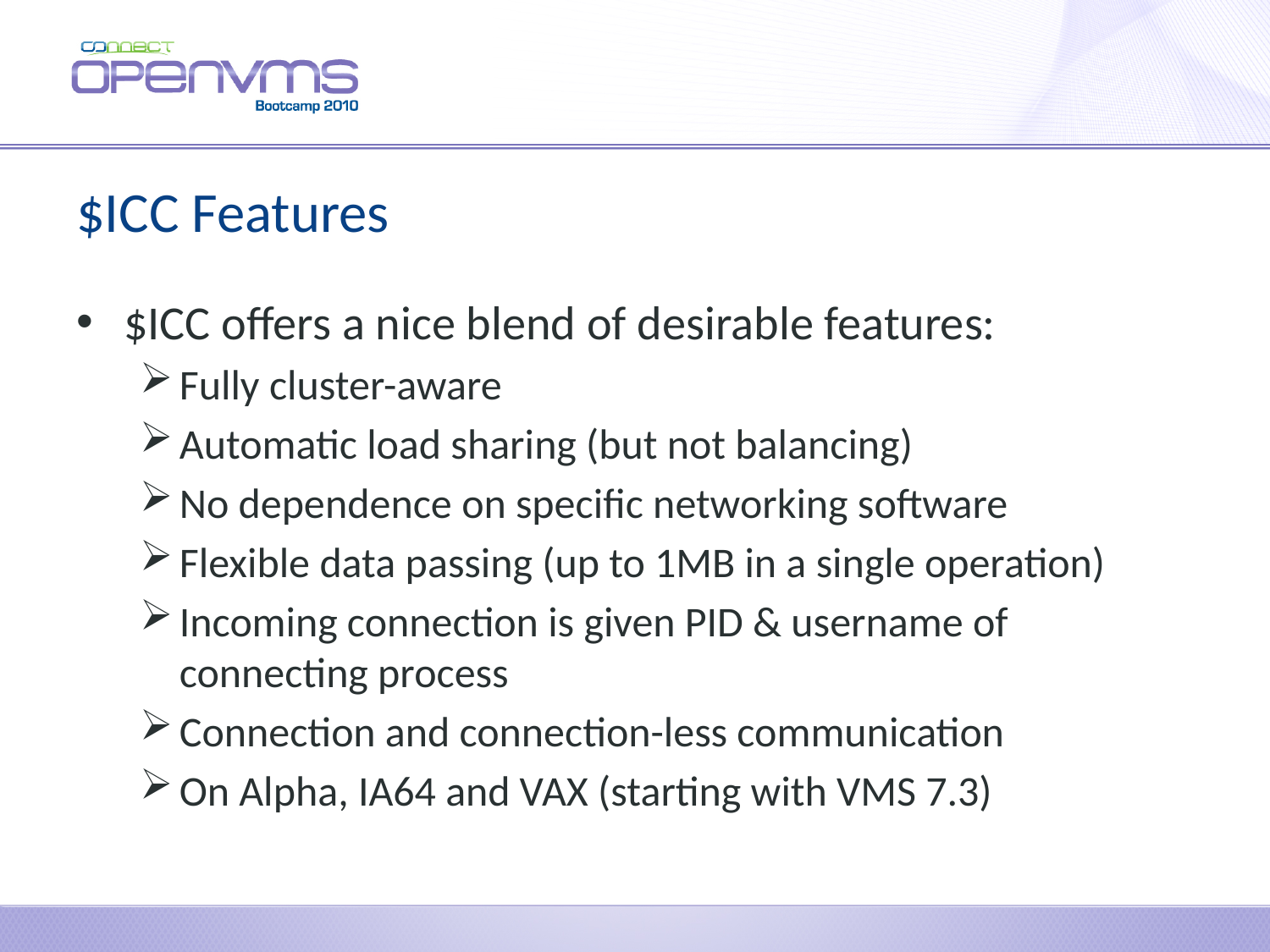

# $ICC Features
$ICC offers a nice blend of desirable features:
Fully cluster-aware
Automatic load sharing (but not balancing)
No dependence on specific networking software
Flexible data passing (up to 1MB in a single operation)
Incoming connection is given PID & username of connecting process
Connection and connection-less communication
On Alpha, IA64 and VAX (starting with VMS 7.3)